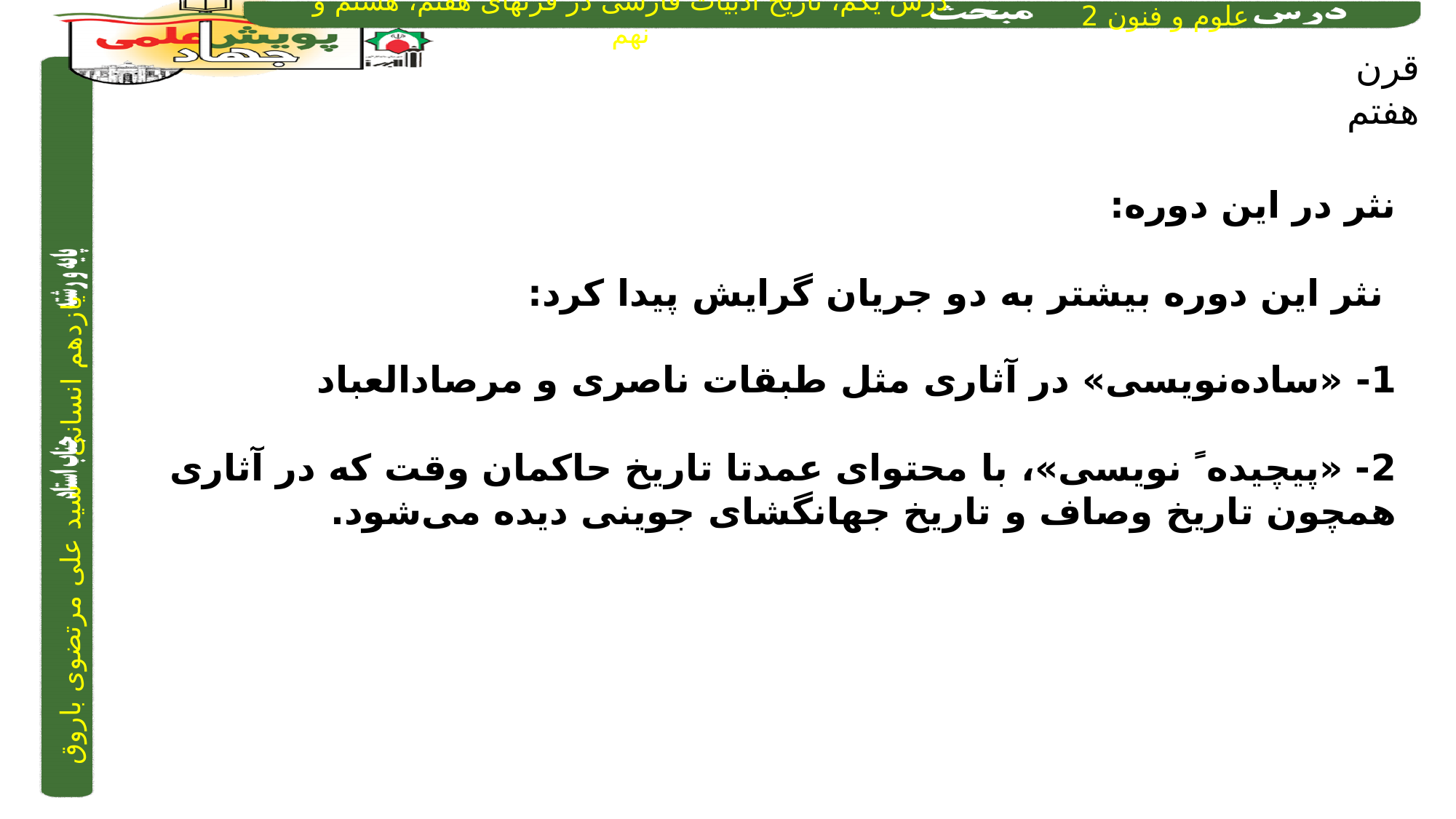

قرن هفتم
نثر در این دوره:

 نثر این دوره بیشتر به دو جریان گرایش پیدا کرد:

1- «ساده‌نویسی» در آثاری مثل طبقات ناصری و مرصادالعباد

2- «پیچیده ً نویسی»، با محتوای عمدتا تاریخ حاکمان وقت که در آثاری همچون تاریخ وصاف و تاریخ جهانگشای جوینی دیده می‌شود.